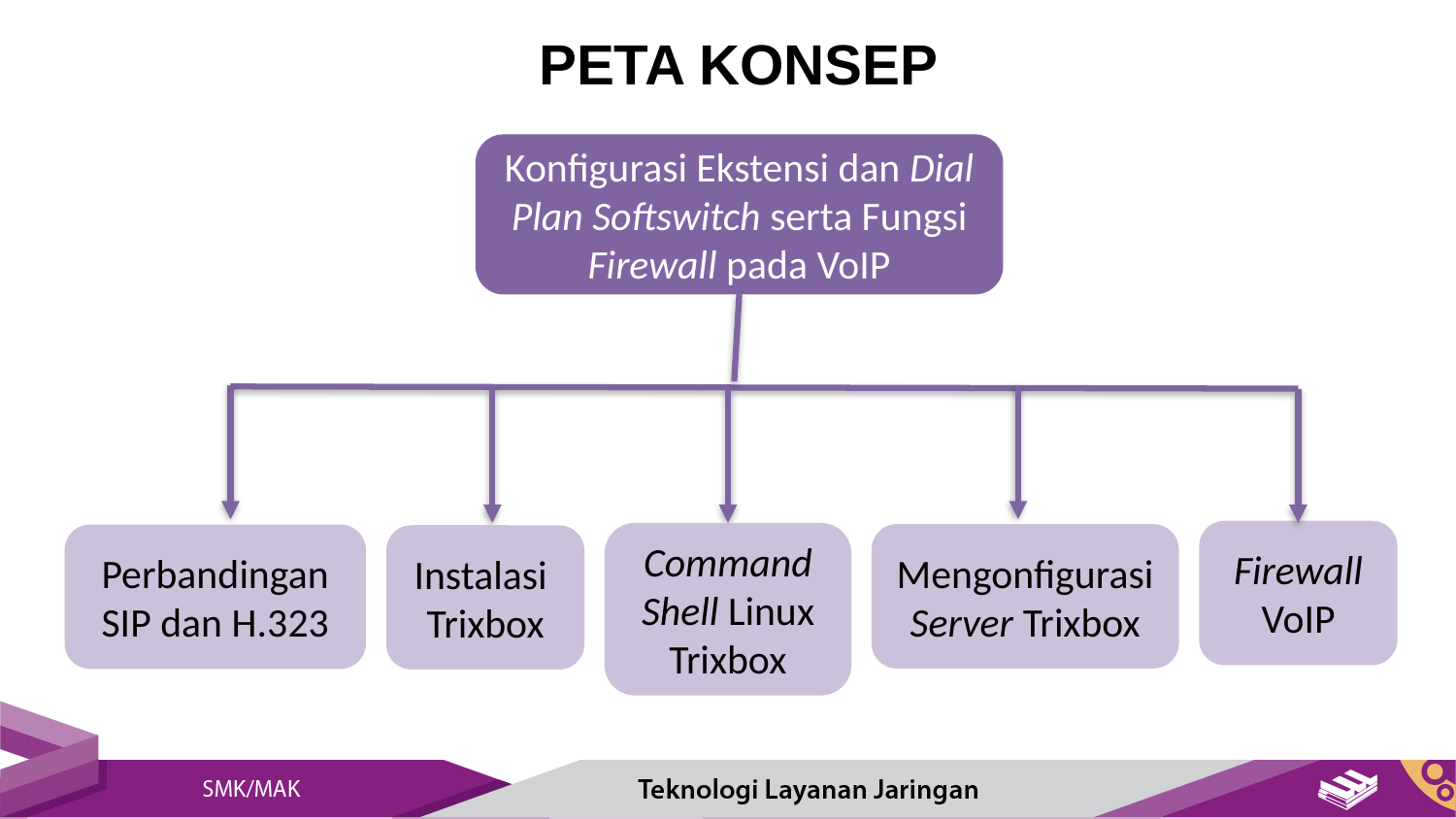

PETA KONSEP
Konfigurasi Ekstensi dan Dial Plan Softswitch serta Fungsi Firewall pada VoIP
Firewall VoIP
Command Shell Linux Trixbox
Mengonfigurasi Server Trixbox
Perbandingan SIP dan H.323
Instalasi
Trixbox